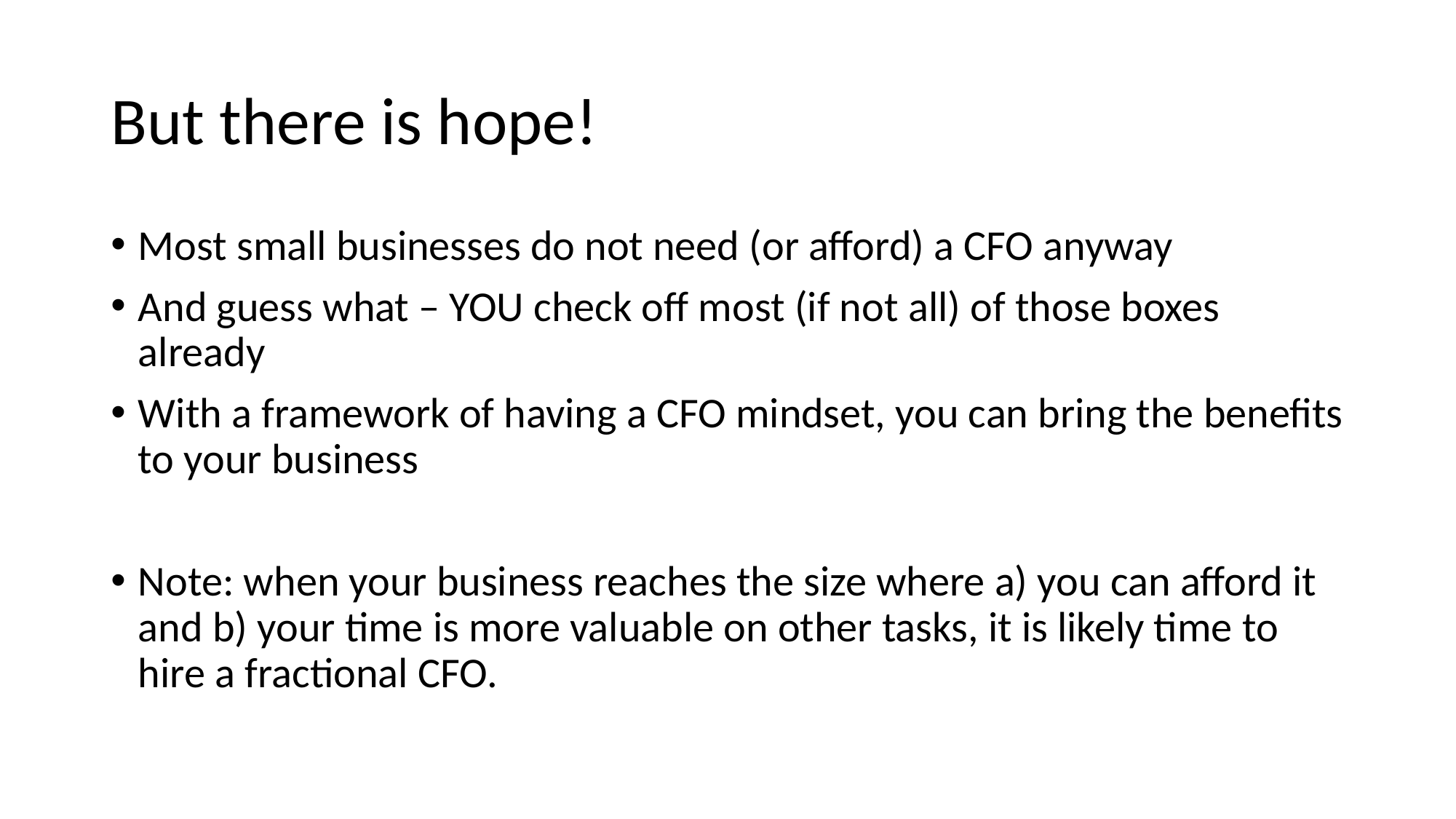

# But there is hope!
Most small businesses do not need (or afford) a CFO anyway
And guess what – YOU check off most (if not all) of those boxes already
With a framework of having a CFO mindset, you can bring the benefits to your business

Note: when your business reaches the size where a) you can afford it and b) your time is more valuable on other tasks, it is likely time to hire a fractional CFO.